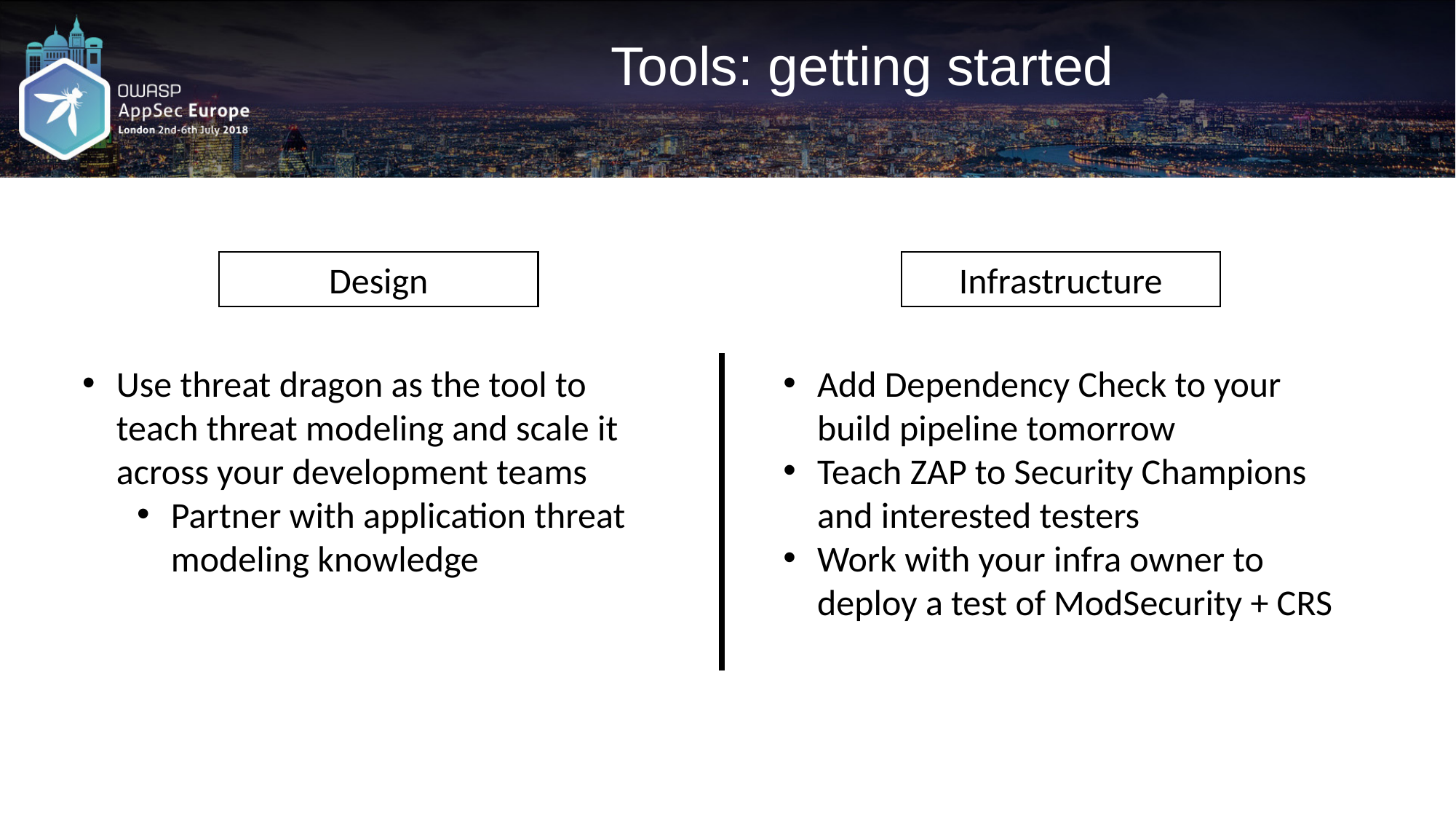

Tools: getting started
Design
Infrastructure
Use threat dragon as the tool to teach threat modeling and scale it across your development teams
Partner with application threat modeling knowledge

Add Dependency Check to your build pipeline tomorrow
Teach ZAP to Security Champions and interested testers
Work with your infra owner to deploy a test of ModSecurity + CRS